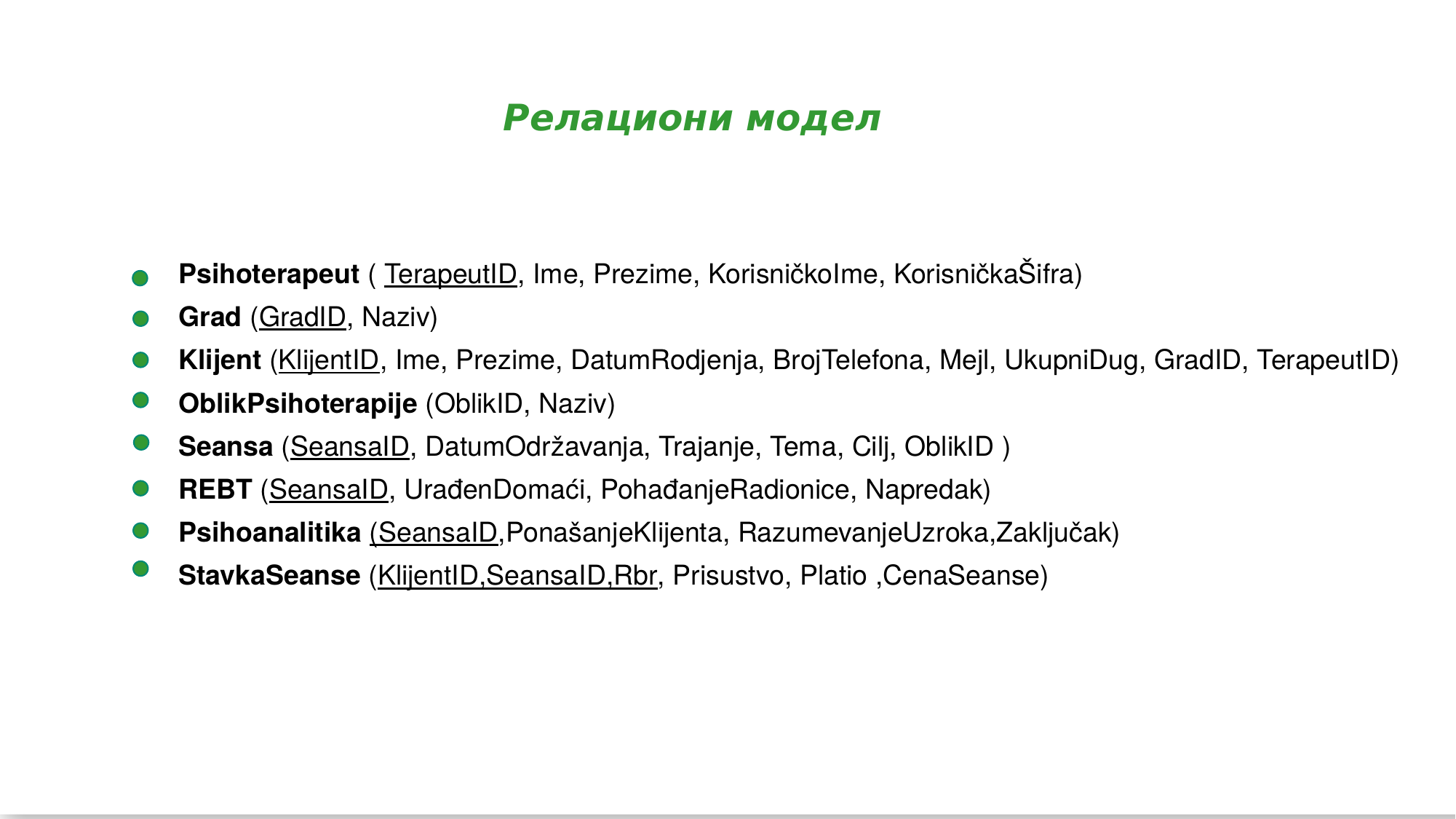

#
Релациони модел

Psihoterapeut ( TerapeutID, Ime, Prezime, KorisničkoIme, KorisničkaŠifra)
Grad (GradID, Naziv)
Klijent (KlijentID, Ime, Prezime, DatumRodjenja, BrojTelefona, Mejl, UkupniDug, GradID, TerapeutID)
OblikPsihoterapije (OblikID, Naziv)
Seansa (SeansaID, DatumOdržavanja, Trajanje, Tema, Cilj, OblikID )
REBT (SeansaID, UrađenDomaći, PohađanjeRadionice, Napredak)
Psihoanalitika (SeansaID,PonašanjeKlijenta, RazumevanjeUzroka,Zaključak)
StavkaSeanse (KlijentID,SeansaID,Rbr, Prisustvo, Platio ,CenaSeanse)